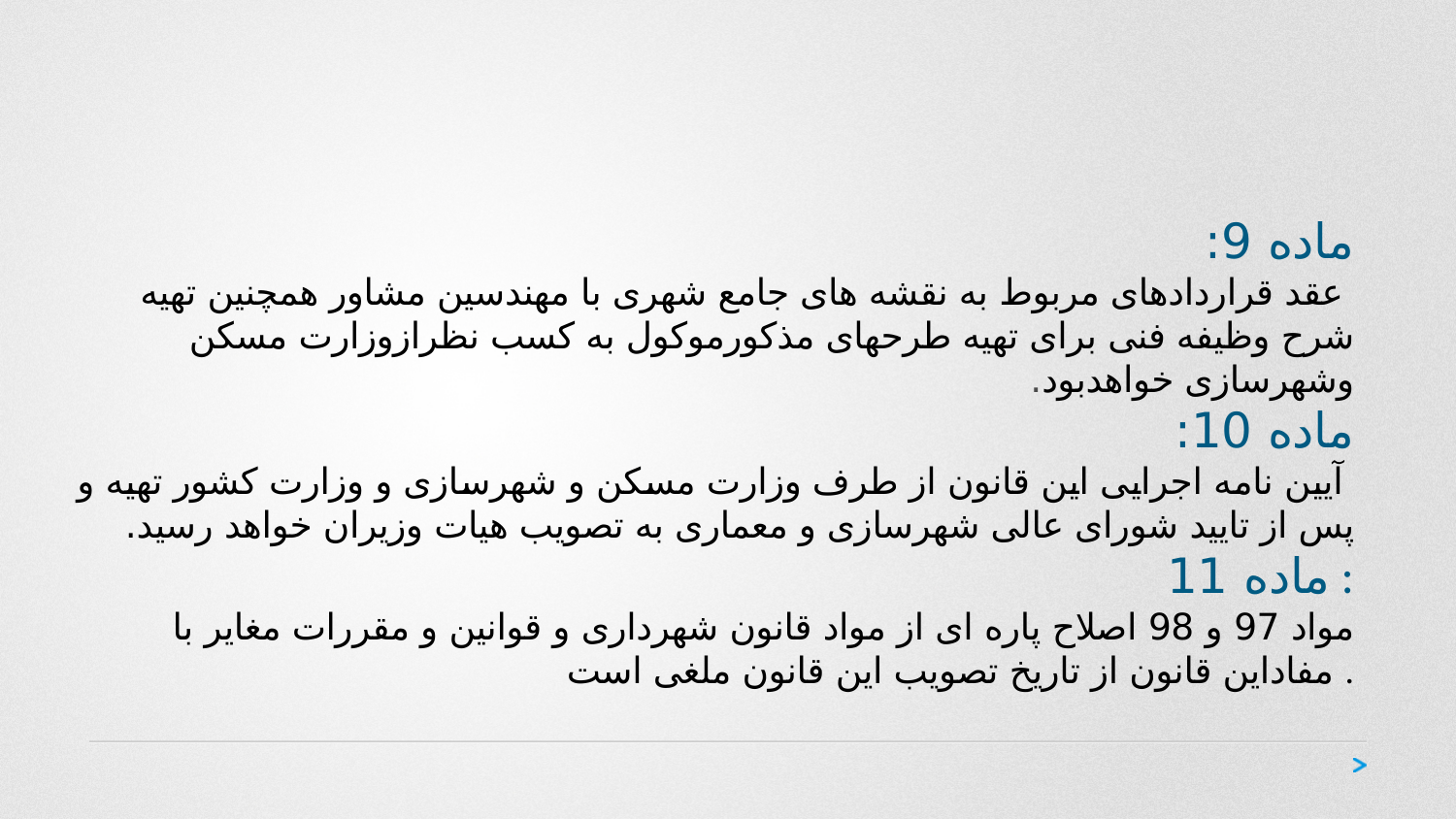

ماده 9:
 عقد قراردادهای مربوط به نقشه های جامع شهری با مهندسین مشاور همچنین تهیه شرح وظیفه فنی برای تهیه طرحهای مذکورموکول به کسب نظرازوزارت مسکن وشهرسازی خواهدبود.
ماده 10:
 آیین نامه اجرایی این قانون از طرف وزارت مسکن و شهرسازی و وزارت کشور تهیه و پس از تایید شورای عالی شهرسازی و معماری به تصویب هیات وزیران خواهد رسید.
ماده 11 :
مواد 97 و 98 اصلاح پاره ای از مواد قانون شهرداری و قوانین و مقررات مغایر با مفاداین قانون از تاریخ تصویب این قانون ملغی است .